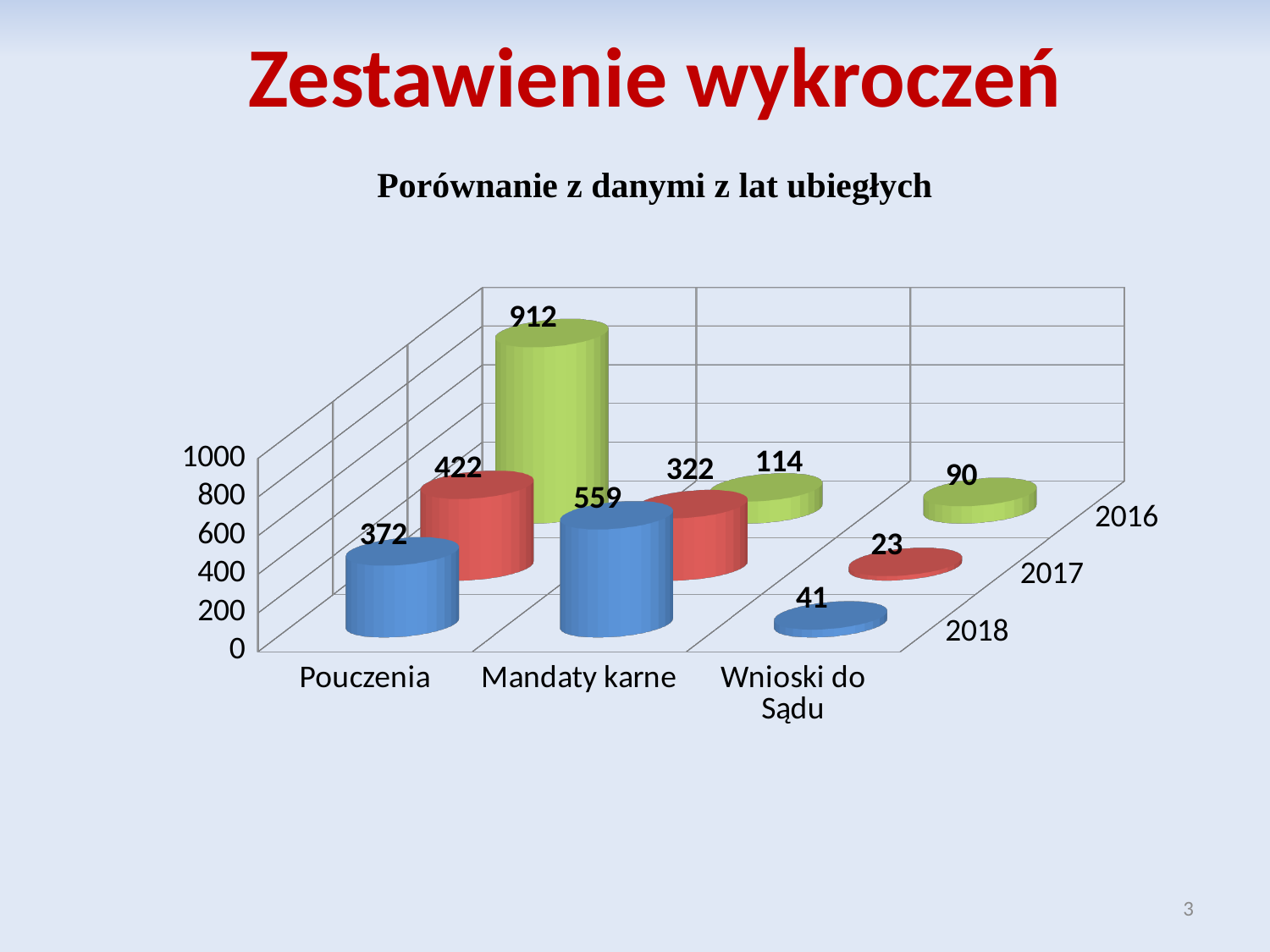

Zestawienie wykroczeń
Porównanie z danymi z lat ubiegłych

[unsupported chart]

3